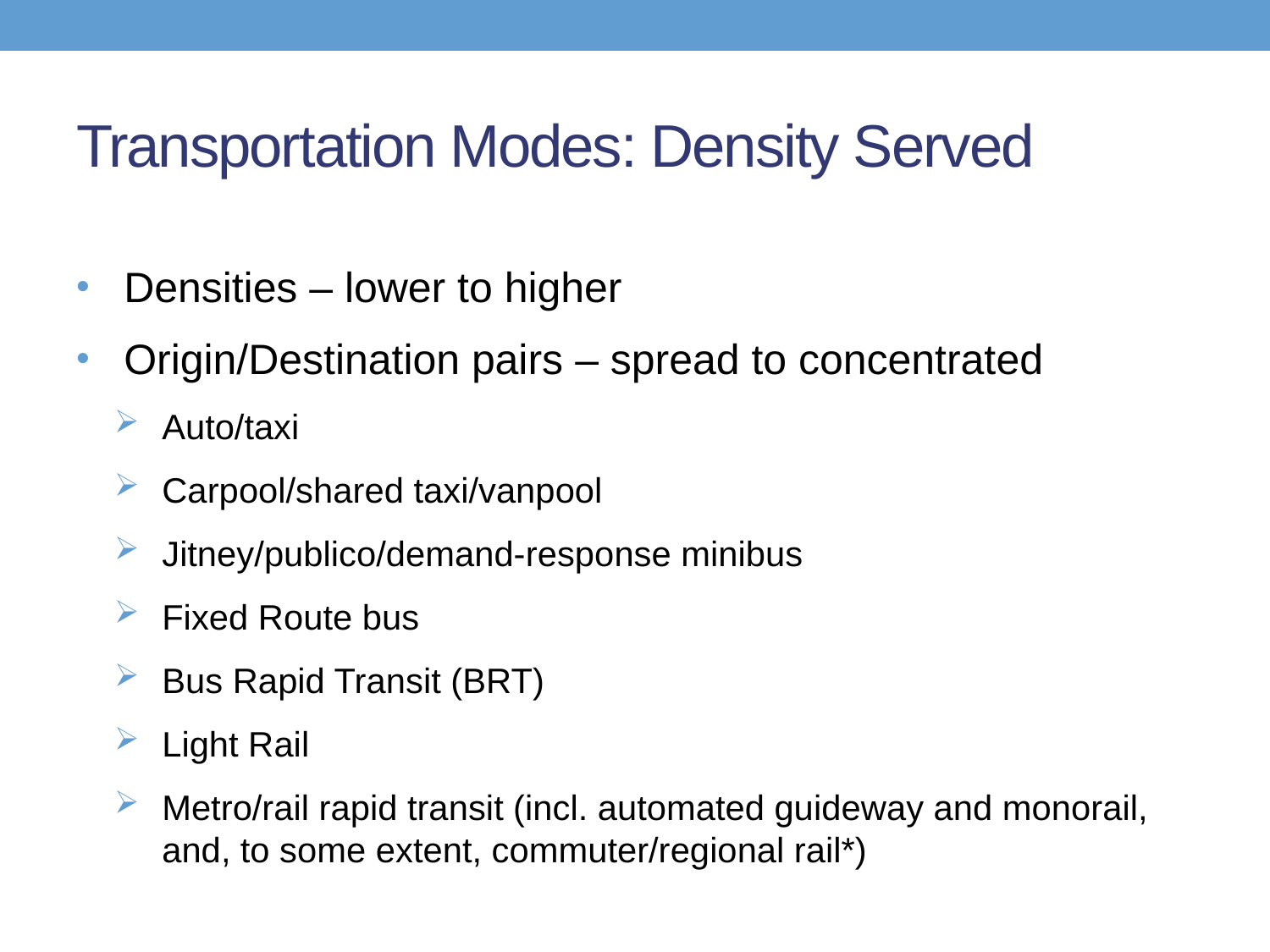

# Transportation Modes: Density Served
Densities – lower to higher
Origin/Destination pairs – spread to concentrated
Auto/taxi
Carpool/shared taxi/vanpool
Jitney/publico/demand-response minibus
Fixed Route bus
Bus Rapid Transit (BRT)
Light Rail
Metro/rail rapid transit (incl. automated guideway and monorail, and, to some extent, commuter/regional rail*)